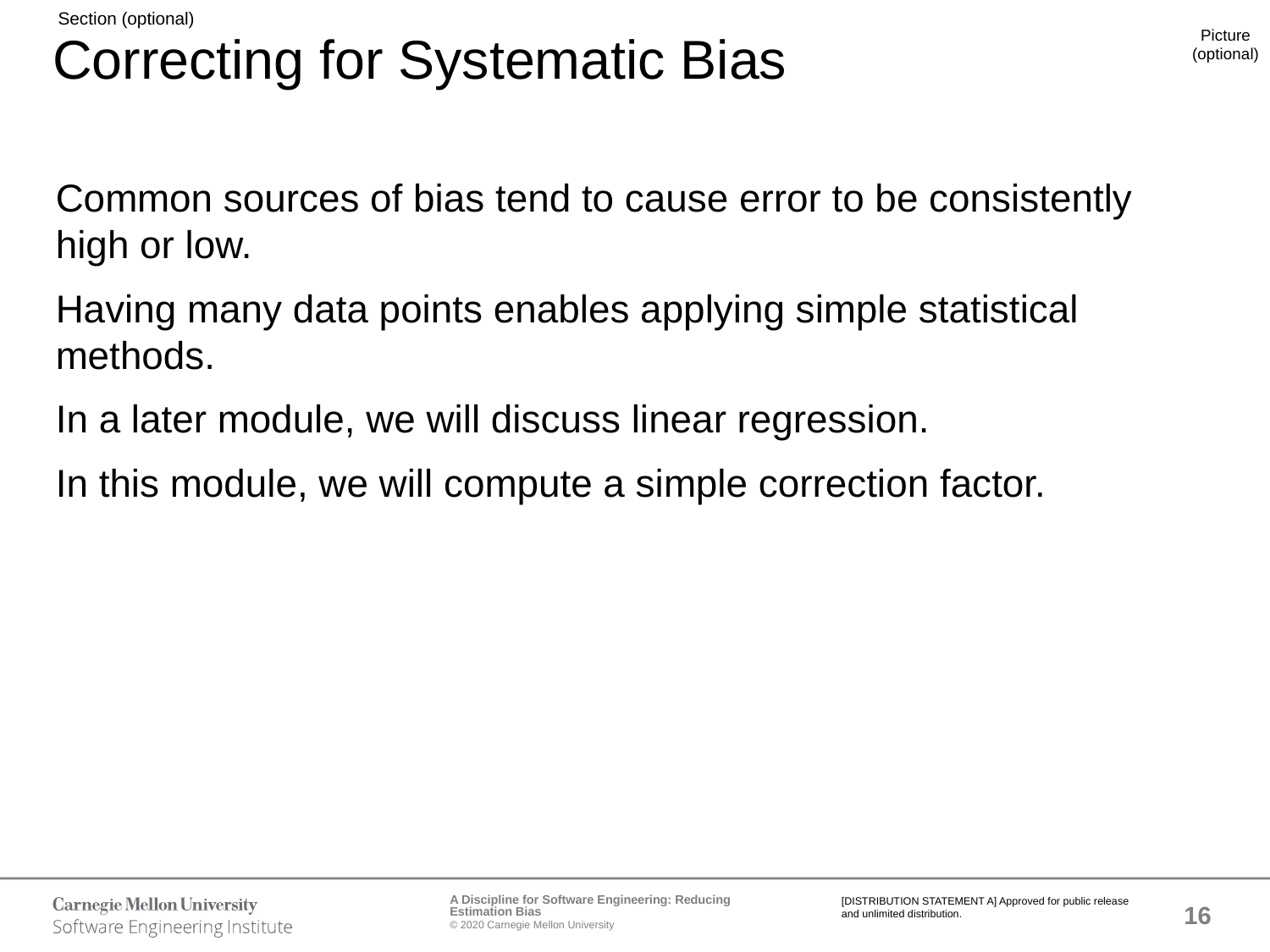

# Correcting for Systematic Bias
Common sources of bias tend to cause error to be consistently high or low.
Having many data points enables applying simple statistical methods.
In a later module, we will discuss linear regression.
In this module, we will compute a simple correction factor.